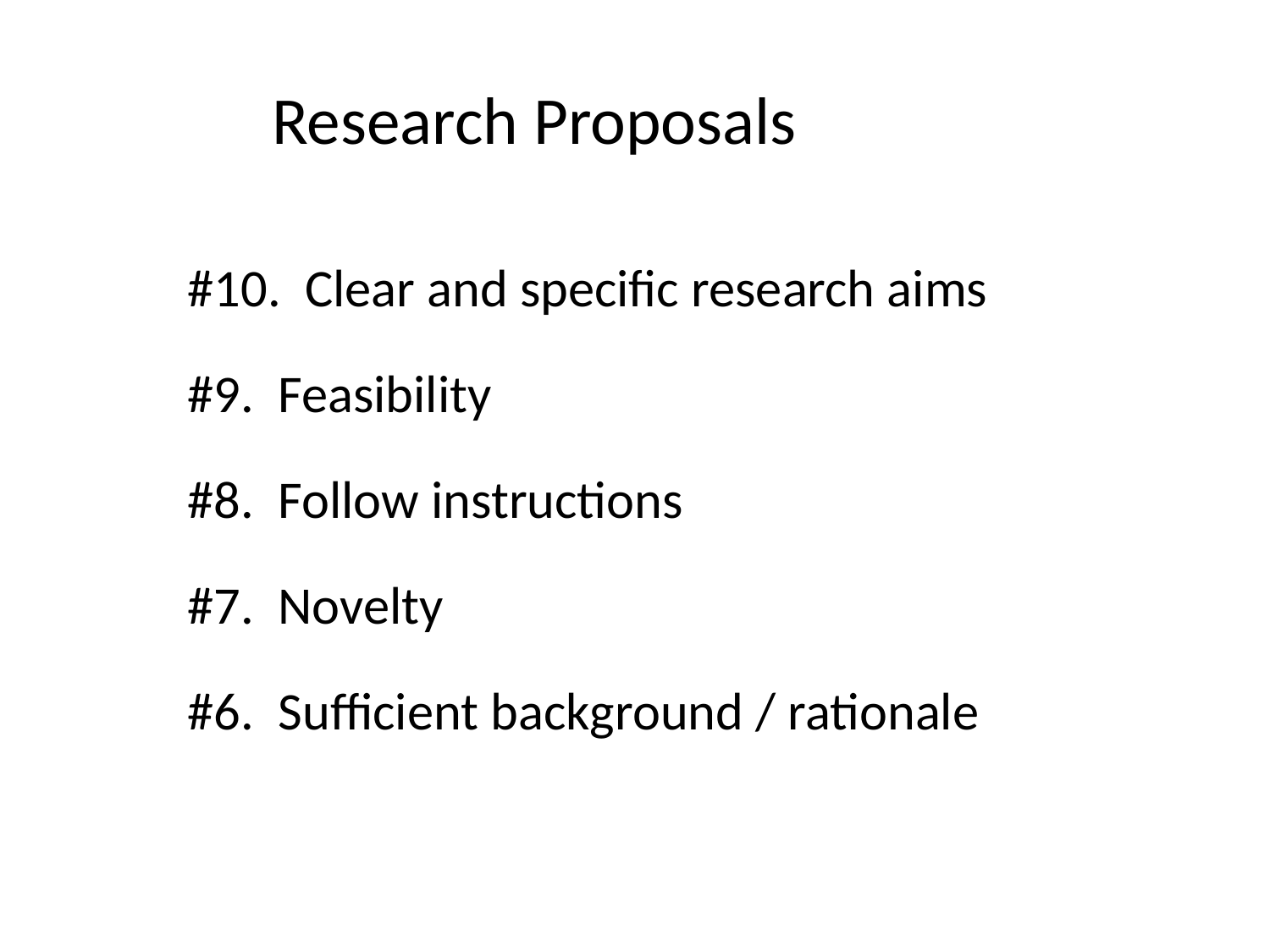

# Research Proposals
#10.  Clear and specific research aims
#9.  Feasibility
#8.  Follow instructions
#7.  Novelty
#6.  Sufficient background / rationale